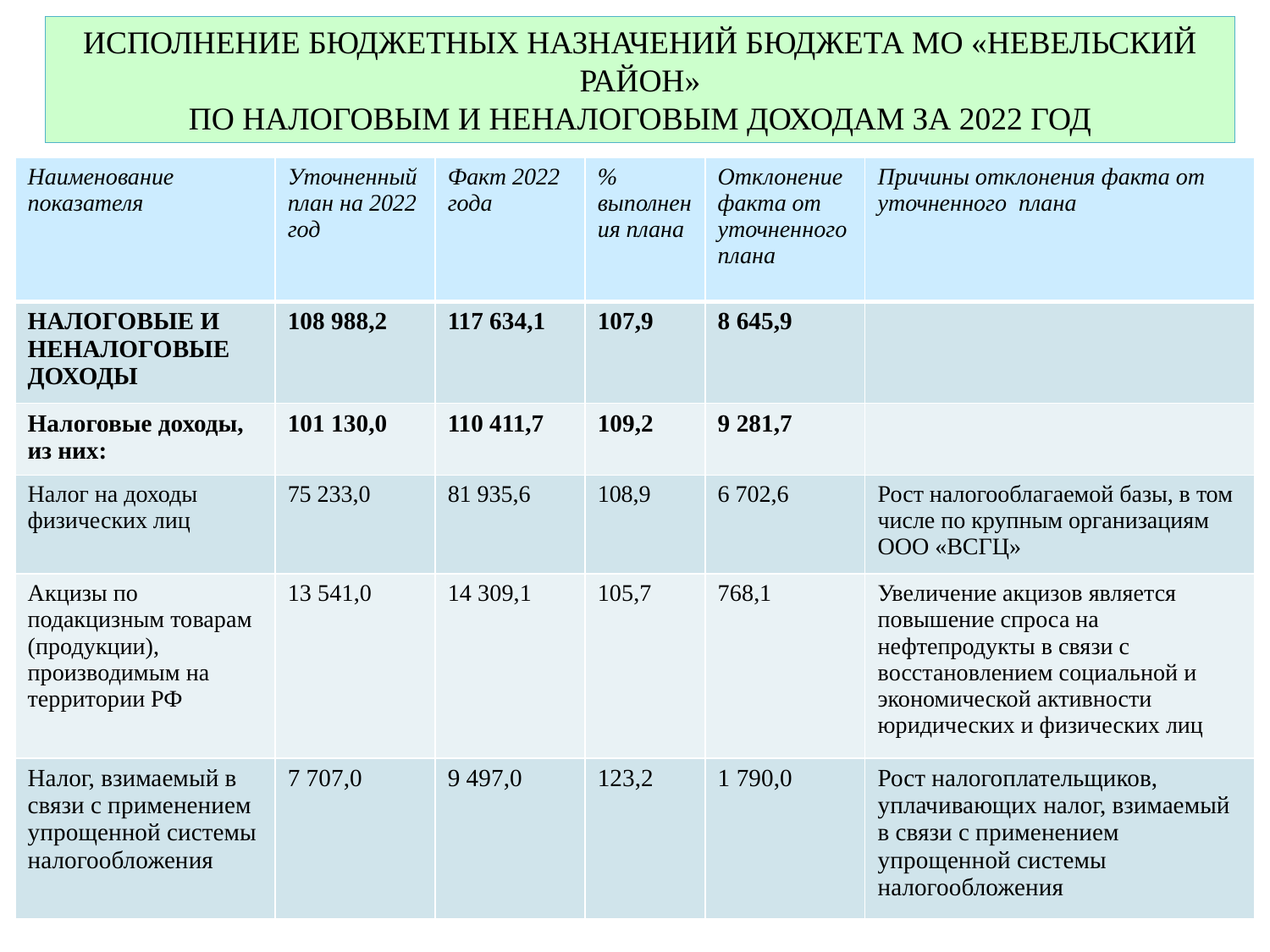

ИСПОЛНЕНИЕ БЮДЖЕТНЫХ НАЗНАЧЕНИЙ БЮДЖЕТА МО «НЕВЕЛЬСКИЙ РАЙОН»
ПО НАЛОГОВЫМ И НЕНАЛОГОВЫМ ДОХОДАМ ЗА 2022 ГОД
| Наименование показателя | Уточненный план на 2022 год | Факт 2022 года | % выполнения плана | Отклонение факта от уточненного плана | Причины отклонения факта от уточненного плана |
| --- | --- | --- | --- | --- | --- |
| НАЛОГОВЫЕ И НЕНАЛОГОВЫЕ ДОХОДЫ | 108 988,2 | 117 634,1 | 107,9 | 8 645,9 |  |
| Налоговые доходы, из них: | 101 130,0 | 110 411,7 | 109,2 | 9 281,7 |  |
| Налог на доходы физических лиц | 75 233,0 | 81 935,6 | 108,9 | 6 702,6 | Рост налогооблагаемой базы, в том числе по крупным организациям ООО «ВСГЦ» |
| Акцизы по подакцизным товарам (продукции), производимым на территории РФ | 13 541,0 | 14 309,1 | 105,7 | 768,1 | Увеличение акцизов является повышение спроса на нефтепродукты в связи с восстановлением социальной и экономической активности юридических и физических лиц |
| Налог, взимаемый в связи с применением упрощенной системы налогообложения | 7 707,0 | 9 497,0 | 123,2 | 1 790,0 | Рост налогоплательщиков, уплачивающих налог, взимаемый в связи с применением упрощенной системы налогообложения |